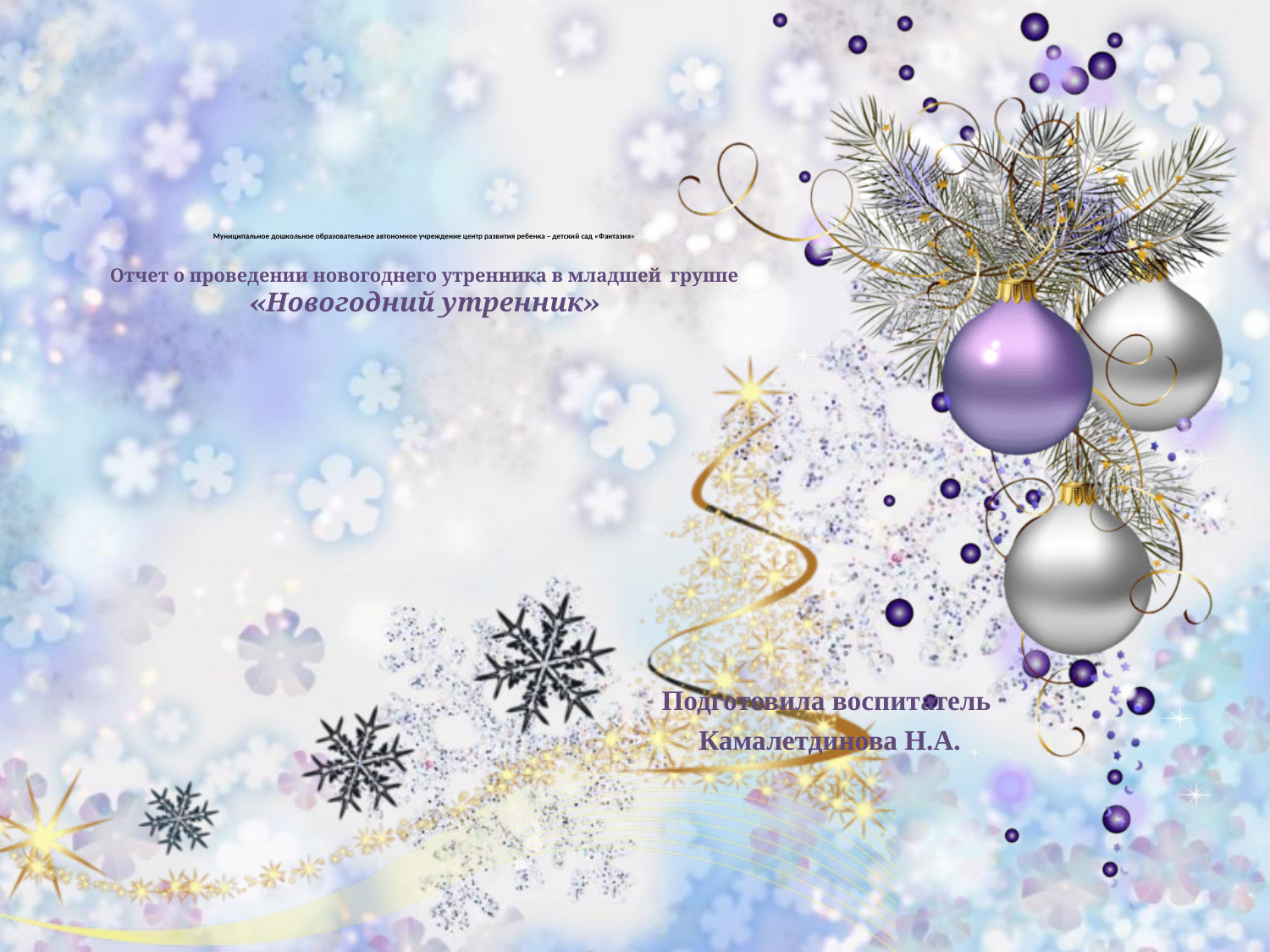

# Муниципальное дошкольное образовательное автономное учреждение центр развития ребенка – детский сад «Фантазия» Отчет о проведении новогоднего утренника в младшей  группе «Новогодний утренник»

Подготовила воспитатель
Камалетдинова Н.А.